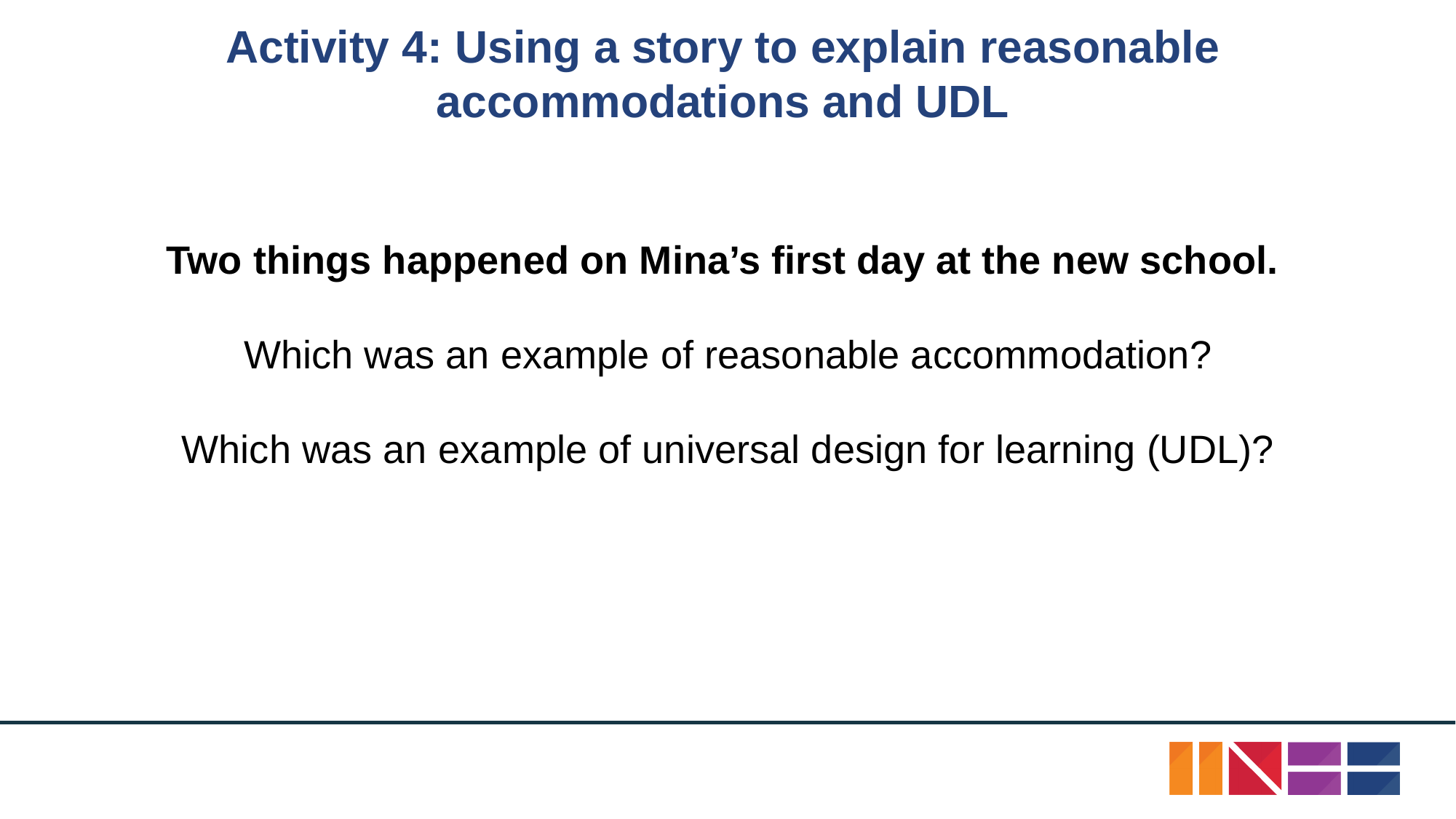

# Activity 4: Using a story to explain reasonable accommodations and UDL

Two things happened on Mina’s first day at the new school.

Which was an example of reasonable accommodation?
Which was an example of universal design for learning (UDL)?